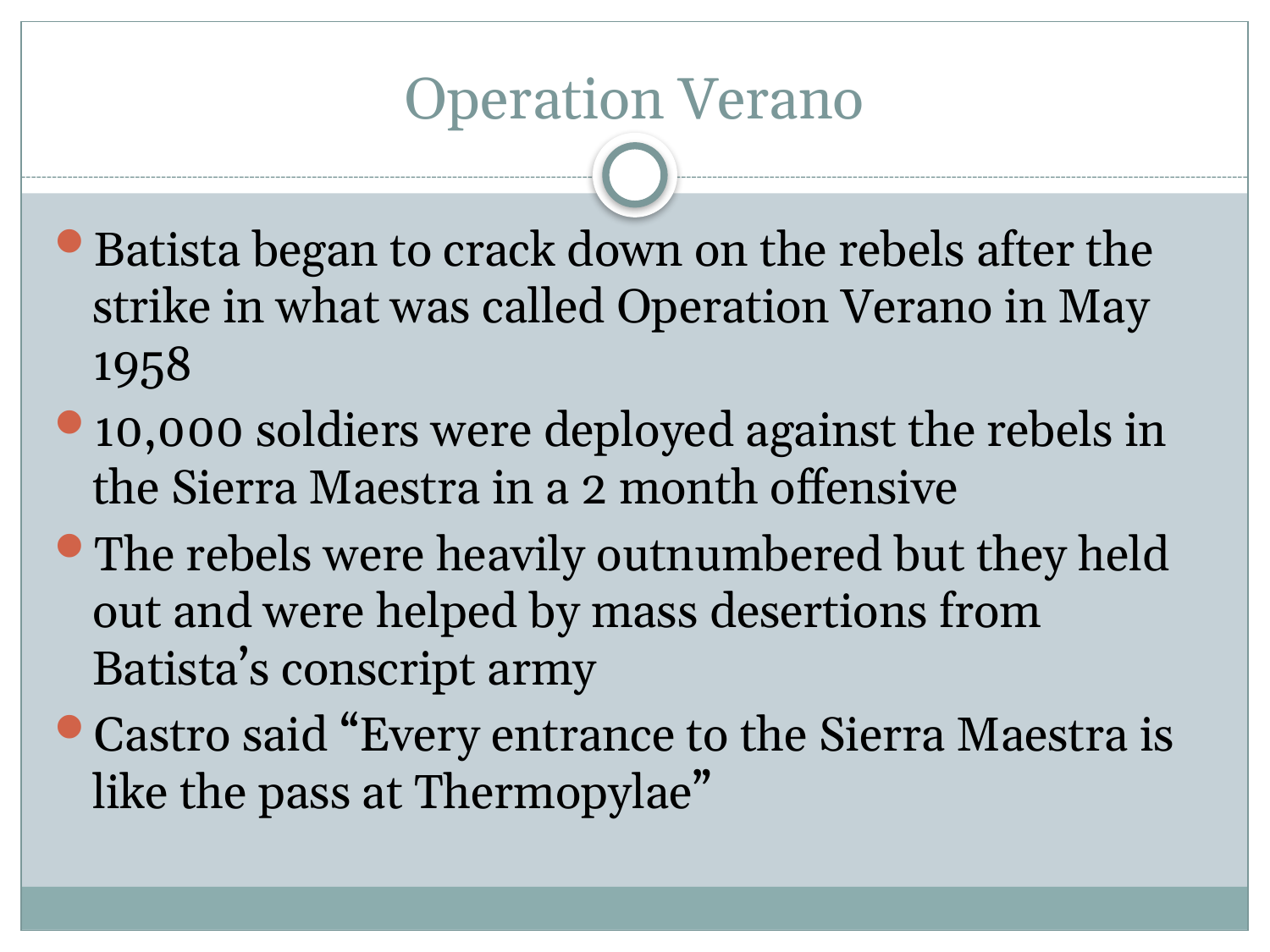

# Operation Verano
Batista began to crack down on the rebels after the strike in what was called Operation Verano in May 1958
10,000 soldiers were deployed against the rebels in the Sierra Maestra in a 2 month offensive
The rebels were heavily outnumbered but they held out and were helped by mass desertions from Batista’s conscript army
Castro said “Every entrance to the Sierra Maestra is like the pass at Thermopylae”